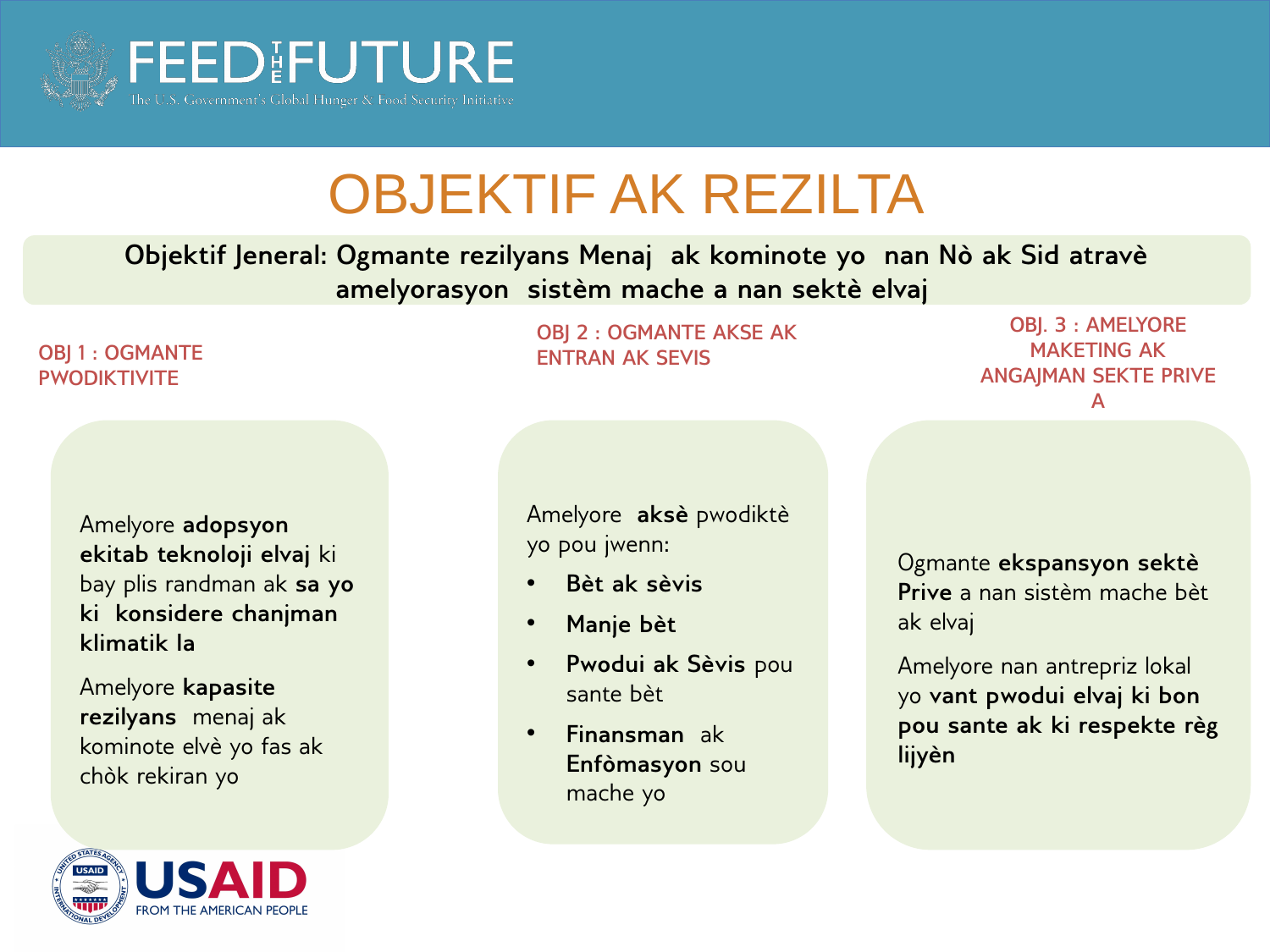

# OBJEKTIF AK REZILTA
Objektif Jeneral: Ogmante rezilyans Menaj  ak kominote yo  nan Nò ak Sid atravè amelyorasyon  sistèm mache a nan sektè elvaj
OBJ. 3 : AMELYORE MAKETING AK ANGAJMAN SEKTE PRIVE A
OBJ 2 : OGMANTE AKSE AK ENTRAN AK SEVIS
OBJ 1 : OGMANTE PWODIKTIVITE

Amelyore adopsyon ekitab teknoloji elvaj ki bay plis randman ak sa yo ki  konsidere chanjman klimatik la
Amelyore kapasite rezilyans  menaj ak kominote elvè yo fas ak chòk rekiran yo

Amelyore  aksè pwodiktè yo pou jwenn:
Bèt ak sèvis
Manje bèt
Pwodui ak Sèvis pou sante bèt
Finansman  ak Enfòmasyon sou mache yo

Ogmante ekspansyon sektè Prive a nan sistèm mache bèt ak elvaj
Amelyore nan antrepriz lokal yo vant pwodui elvaj ki bon pou sante ak ki respekte règ lijyèn